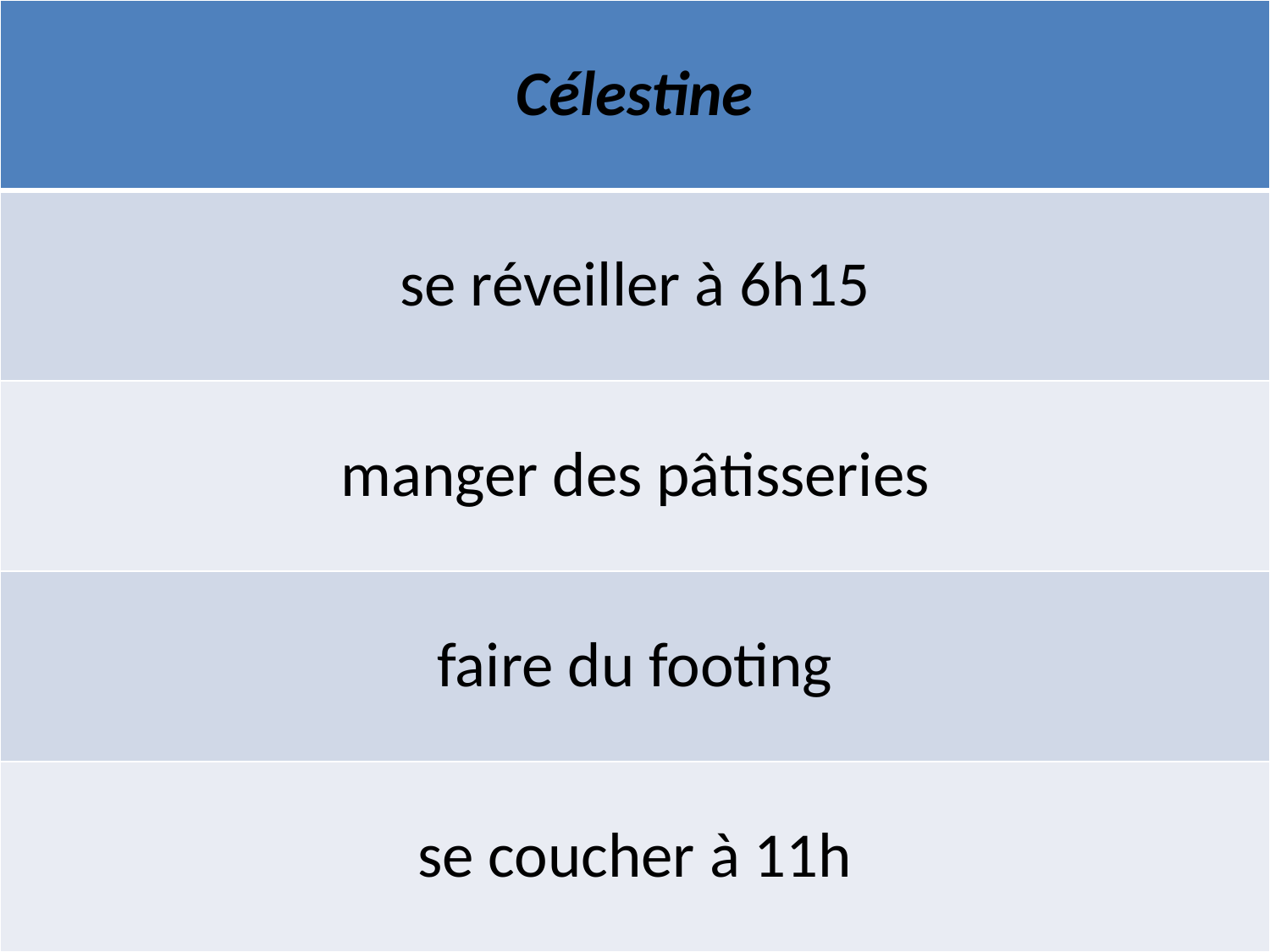

| Célestine |
| --- |
| se réveiller à 6h15 |
| manger des pâtisseries |
| faire du footing |
| se coucher à 11h |